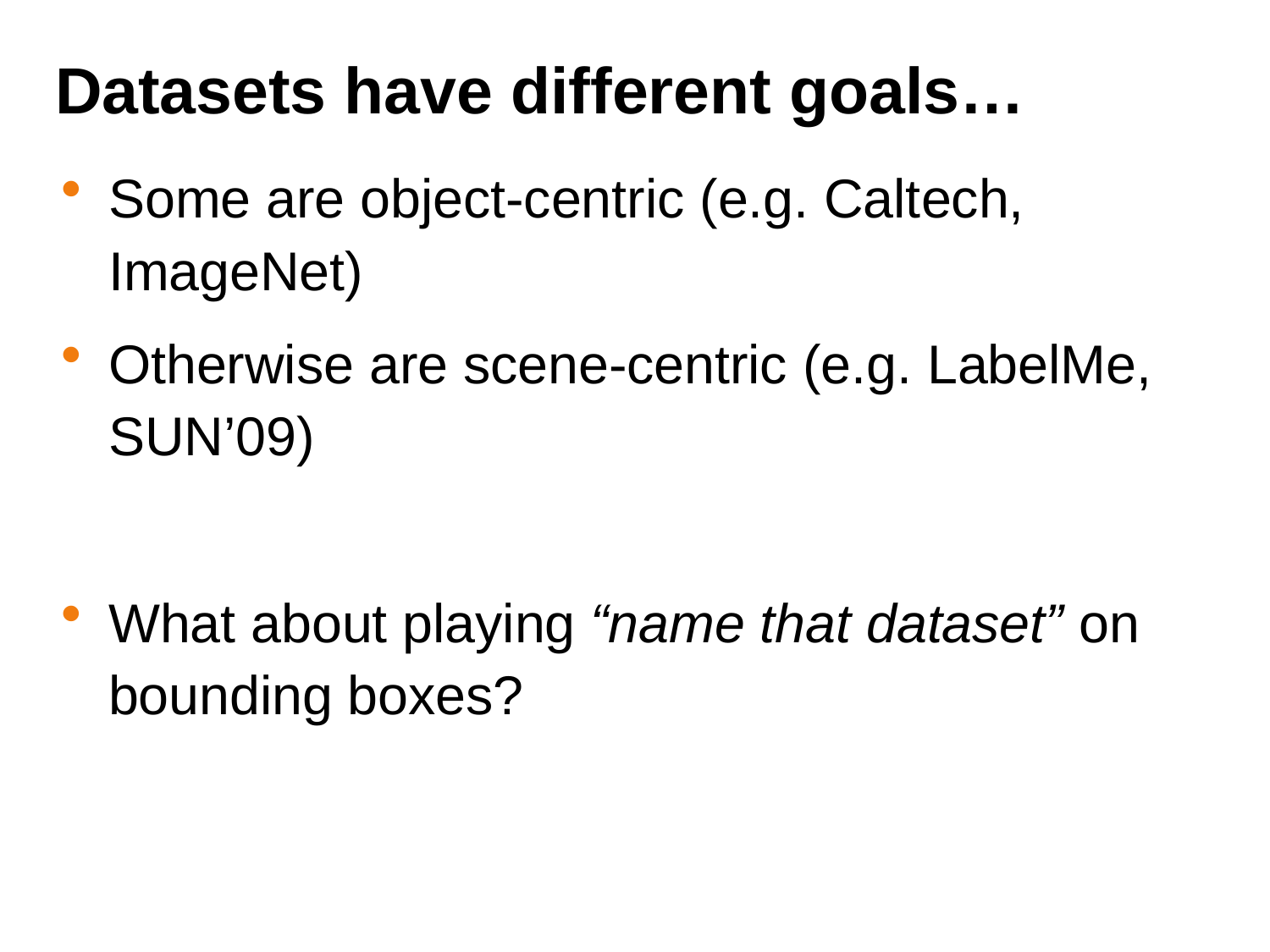

# Datasets have different goals…
Some are object-centric (e.g. Caltech, ImageNet)
Otherwise are scene-centric (e.g. LabelMe, SUN’09)

What about playing “name that dataset” on bounding boxes?